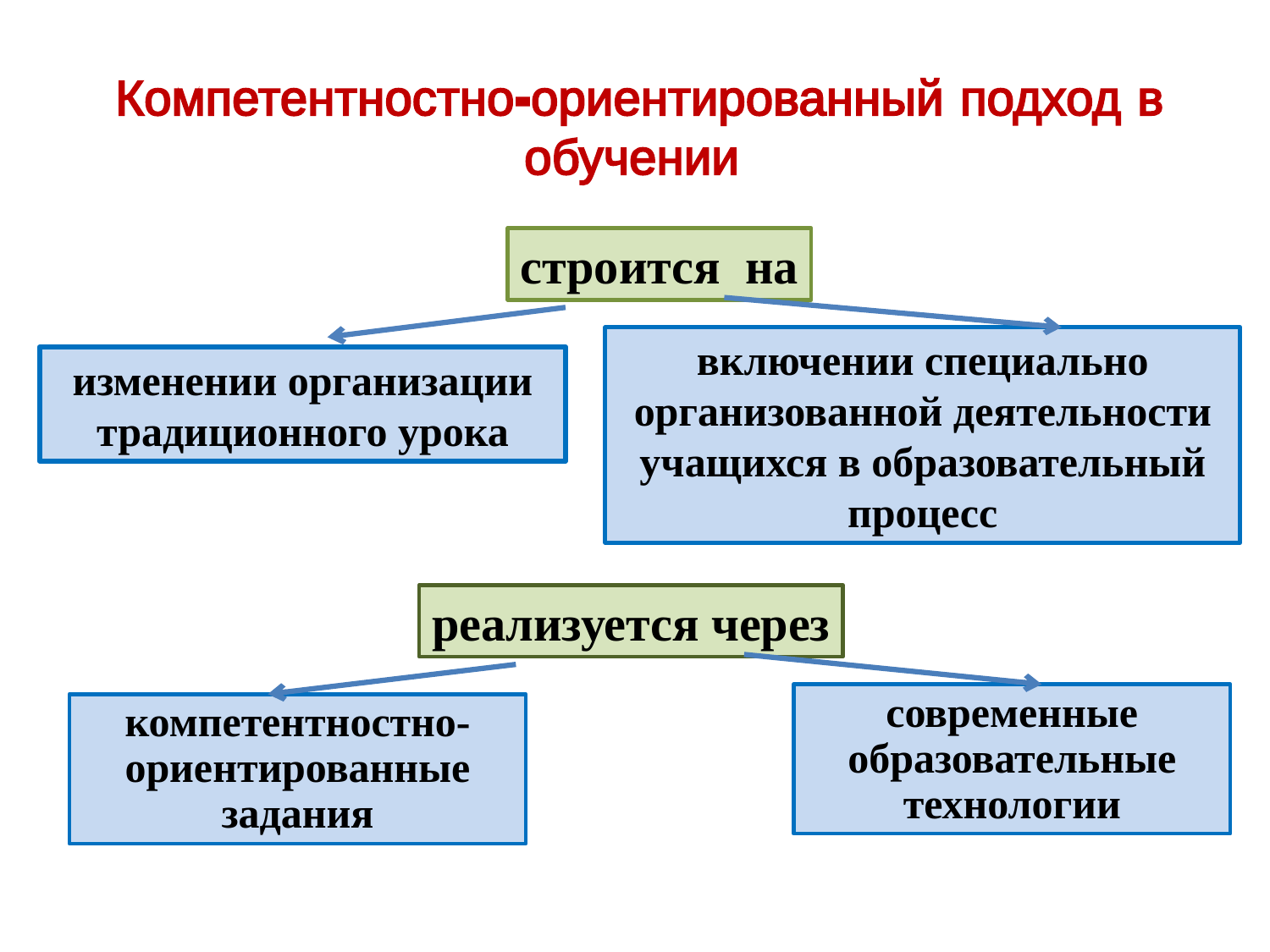

Компетентностно-ориентированный подход в обучении
строится  на
включении специально организованной деятельности учащихся в образовательный процесс
изменении организации традиционного урока
реализуется через
современные образовательные технологии
компетентностно- ориентированные задания